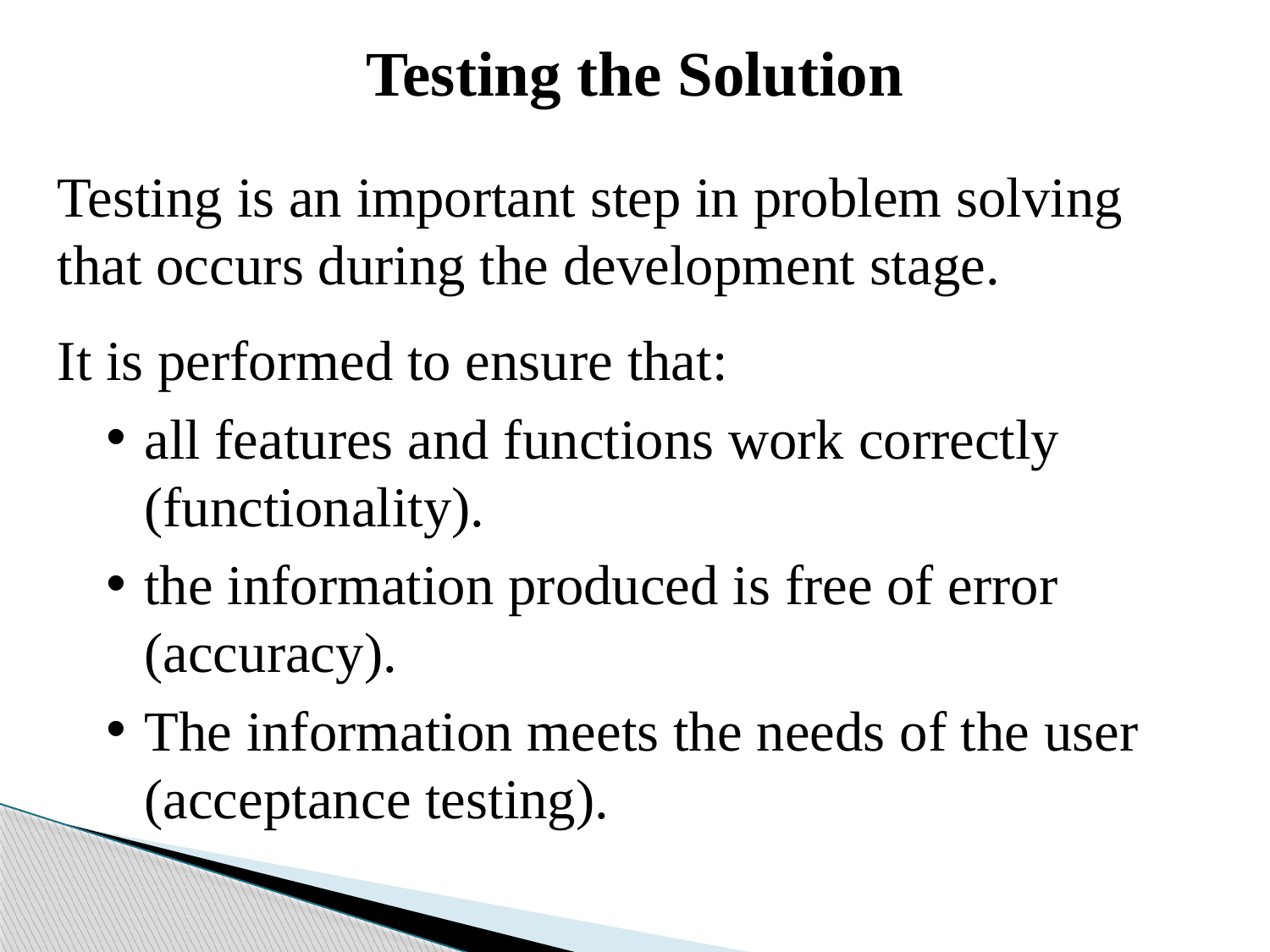

Testing the Solution
Testing is an important step in problem solving that occurs during the development stage.
It is performed to ensure that:
all features and functions work correctly (functionality).
the information produced is free of error (accuracy).
The information meets the needs of the user (acceptance testing).